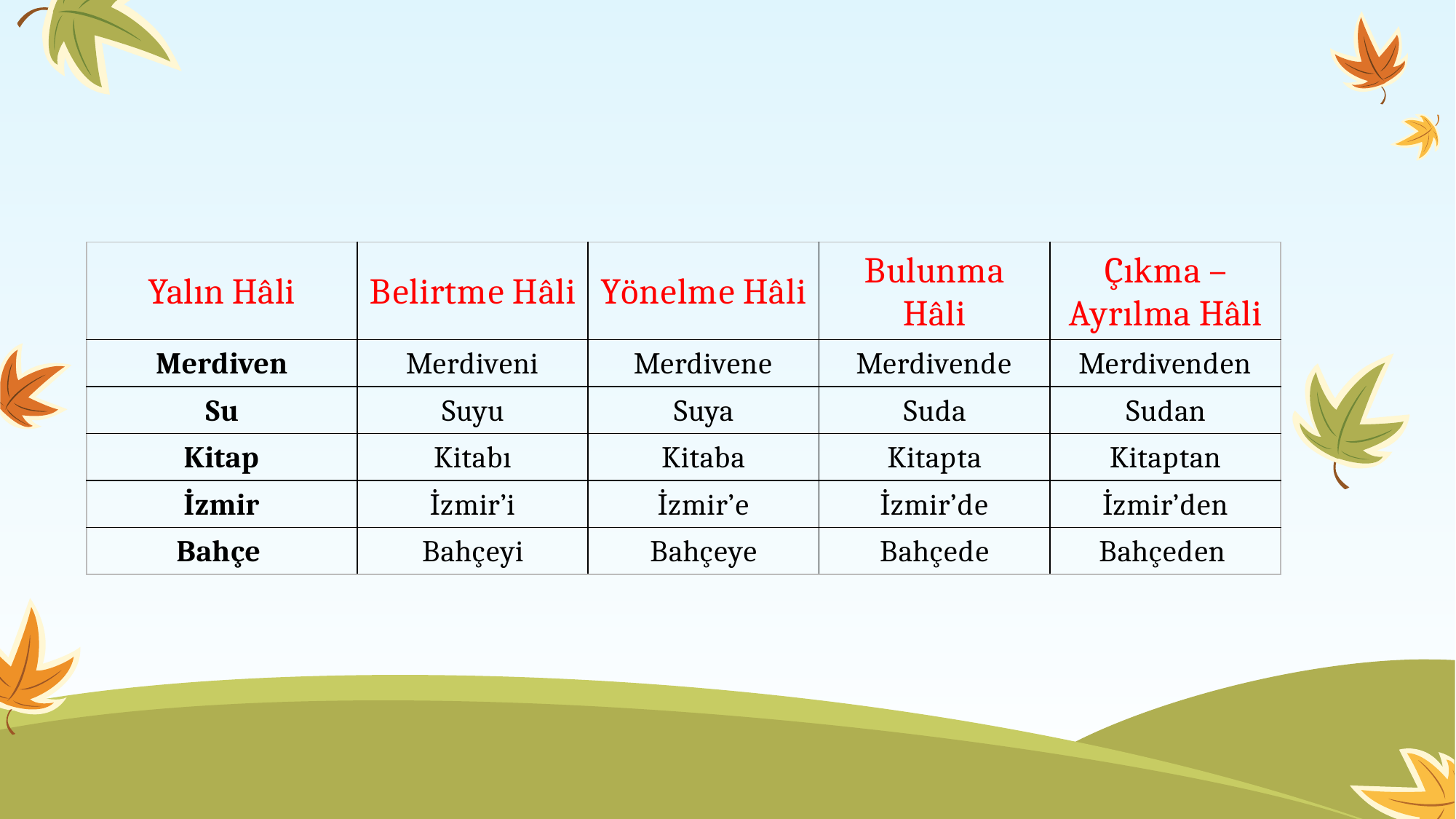

| Yalın Hâli | Belirtme Hâli | Yönelme Hâli | Bulunma Hâli | Çıkma – Ayrılma Hâli |
| --- | --- | --- | --- | --- |
| Merdiven | Merdiveni | Merdivene | Merdivende | Merdivenden |
| Su | Suyu | Suya | Suda | Sudan |
| Kitap | Kitabı | Kitaba | Kitapta | Kitaptan |
| İzmir | İzmir’i | İzmir’e | İzmir’de | İzmir’den |
| Bahçe | Bahçeyi | Bahçeye | Bahçede | Bahçeden |